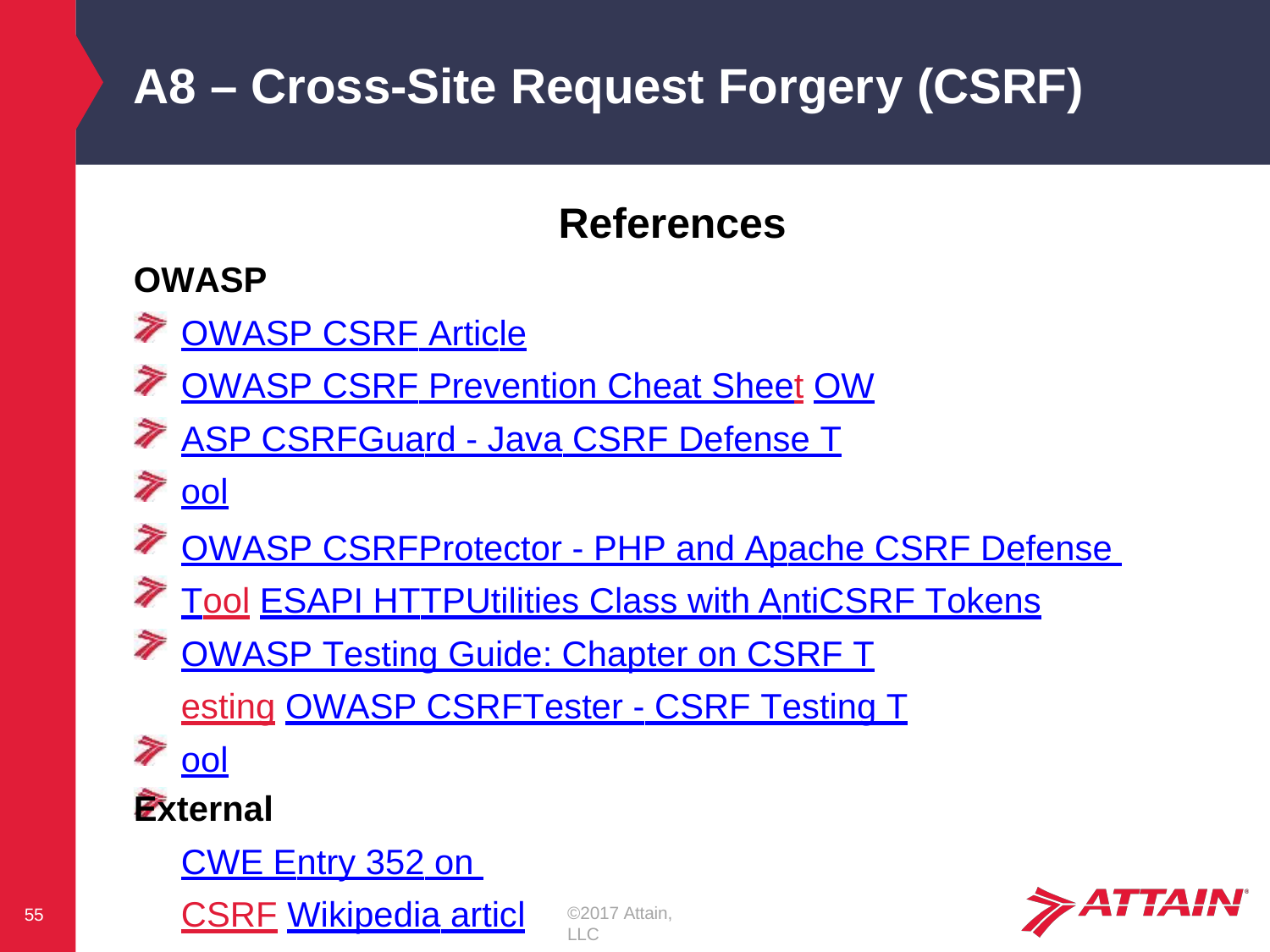

# A8 – Cross-Site Request Forgery (CSRF)
References

OWASP

OWASP CSRF Article
OWASP CSRF Prevention Cheat Sheet OWASP CSRFGuard - Java CSRF Defense Tool
OWASP CSRFProtector - PHP and Apache CSRF Defense Tool ESAPI HTTPUtilities Class with AntiCSRF Tokens
OWASP Testing Guide: Chapter on CSRF Testing OWASP CSRFTester - CSRF Testing Tool
External
CWE Entry 352 on CSRF Wikipedia article on CSRF

©2017 Attain, LLC
55